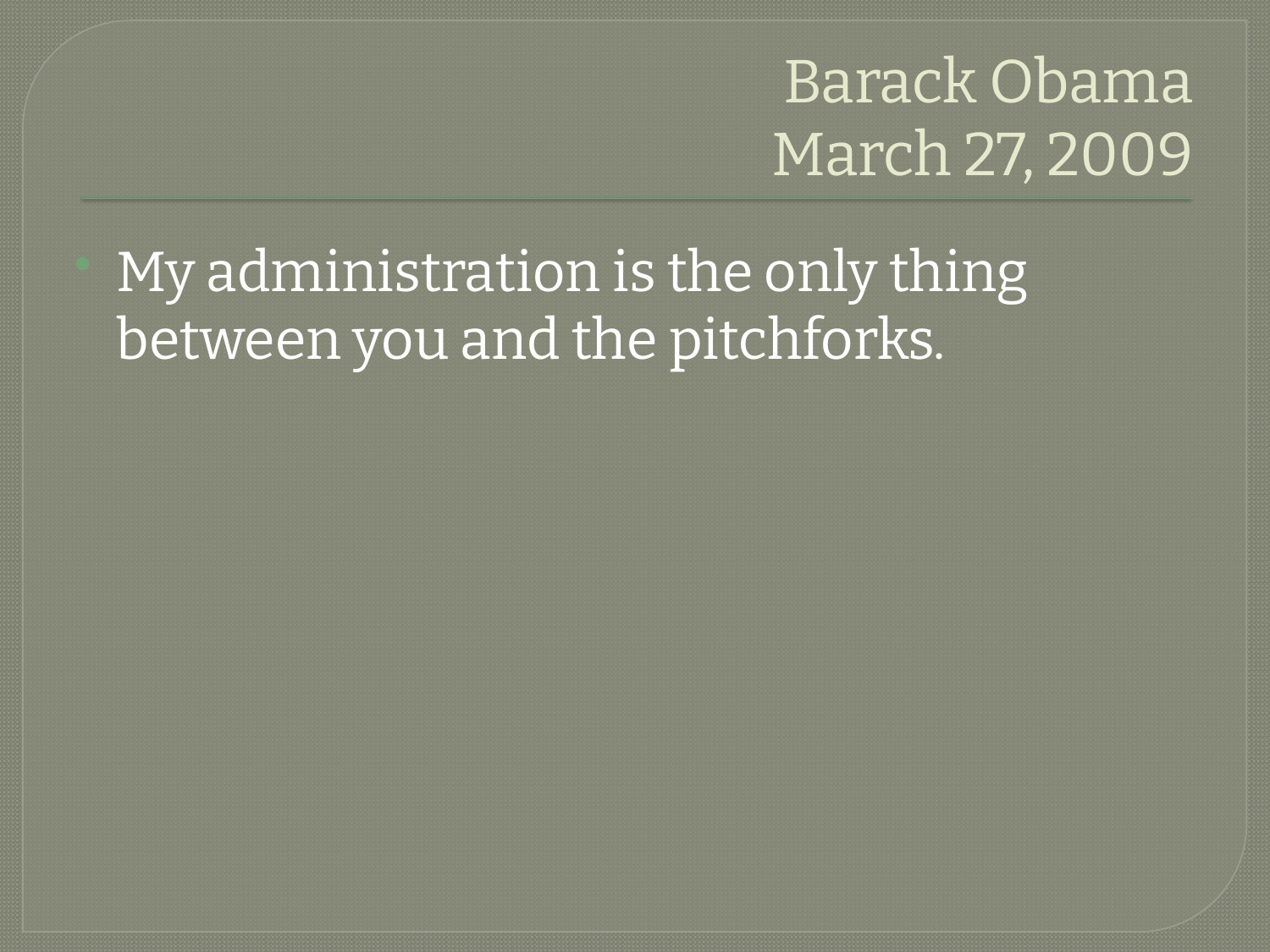

# Barack Obama March 27, 2009
My administration is the only thing between you and the pitchforks.